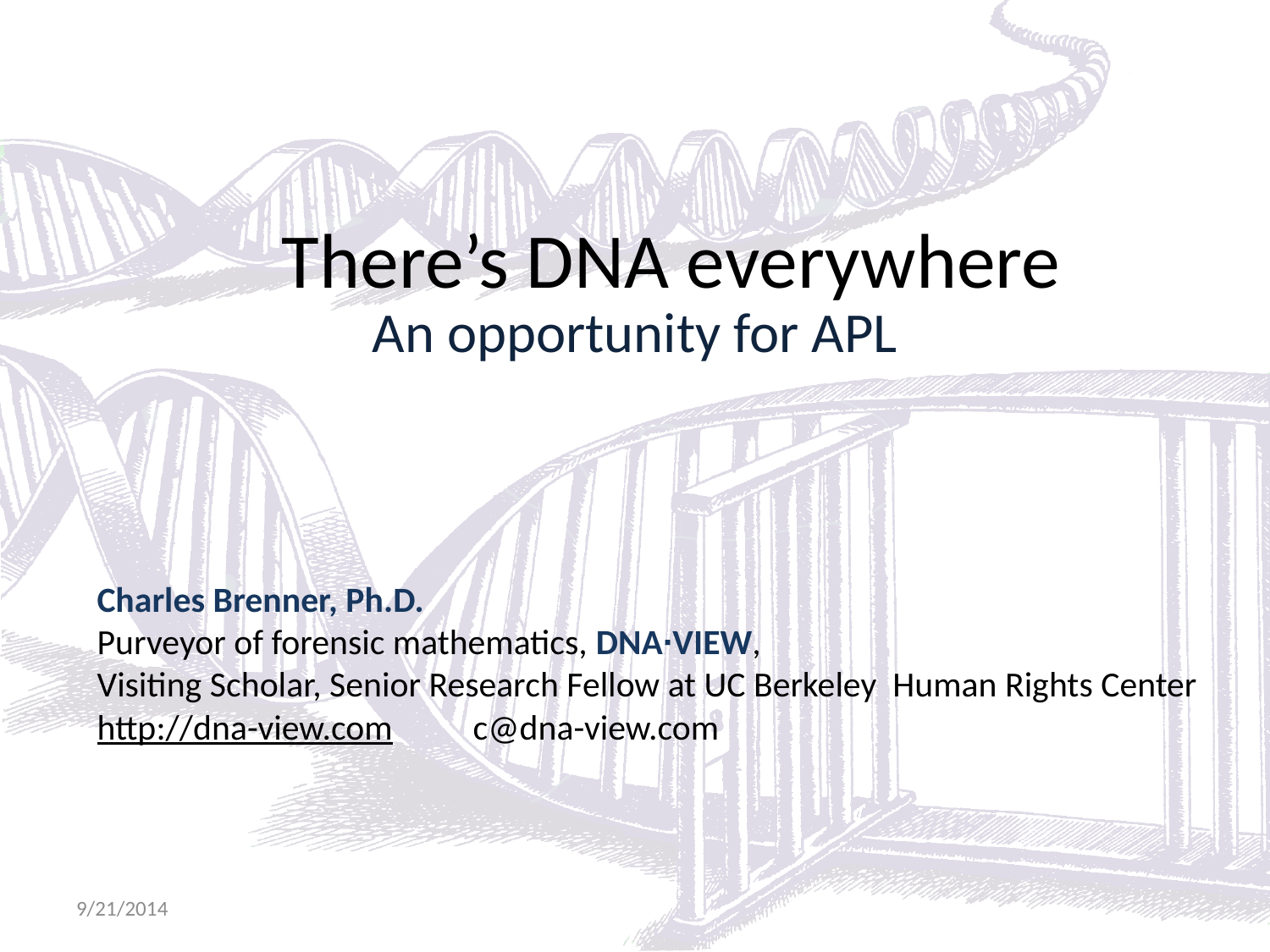

# There’s DNA everywhere
An opportunity for APL
Charles Brenner, Ph.D.
Purveyor of forensic mathematics, DNA∙VIEW,
Visiting Scholar, Senior Research Fellow at UC Berkeley  Human Rights Center
http://dna-view.com          c@dna-view.com
9/21/2014